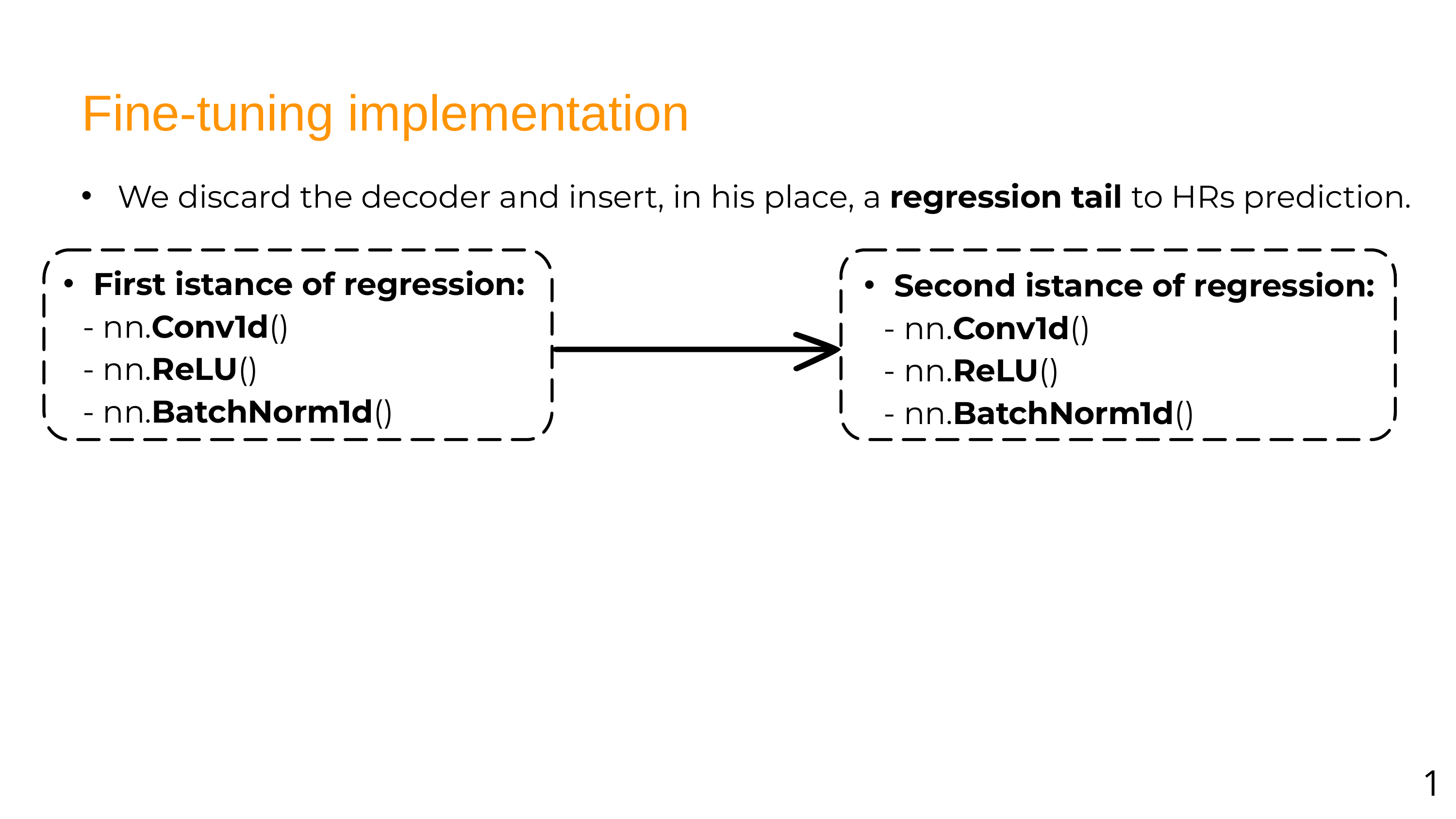

Fine-tuning implementation
We discard the decoder and insert, in his place, a regression tail to HRs prediction.

First istance of regression:
      - nn.Conv1d()
      - nn.ReLU()
      - nn.BatchNorm1d()
Second istance of regression:
      - nn.Conv1d()
      - nn.ReLU()
      - nn.BatchNorm1d()

15